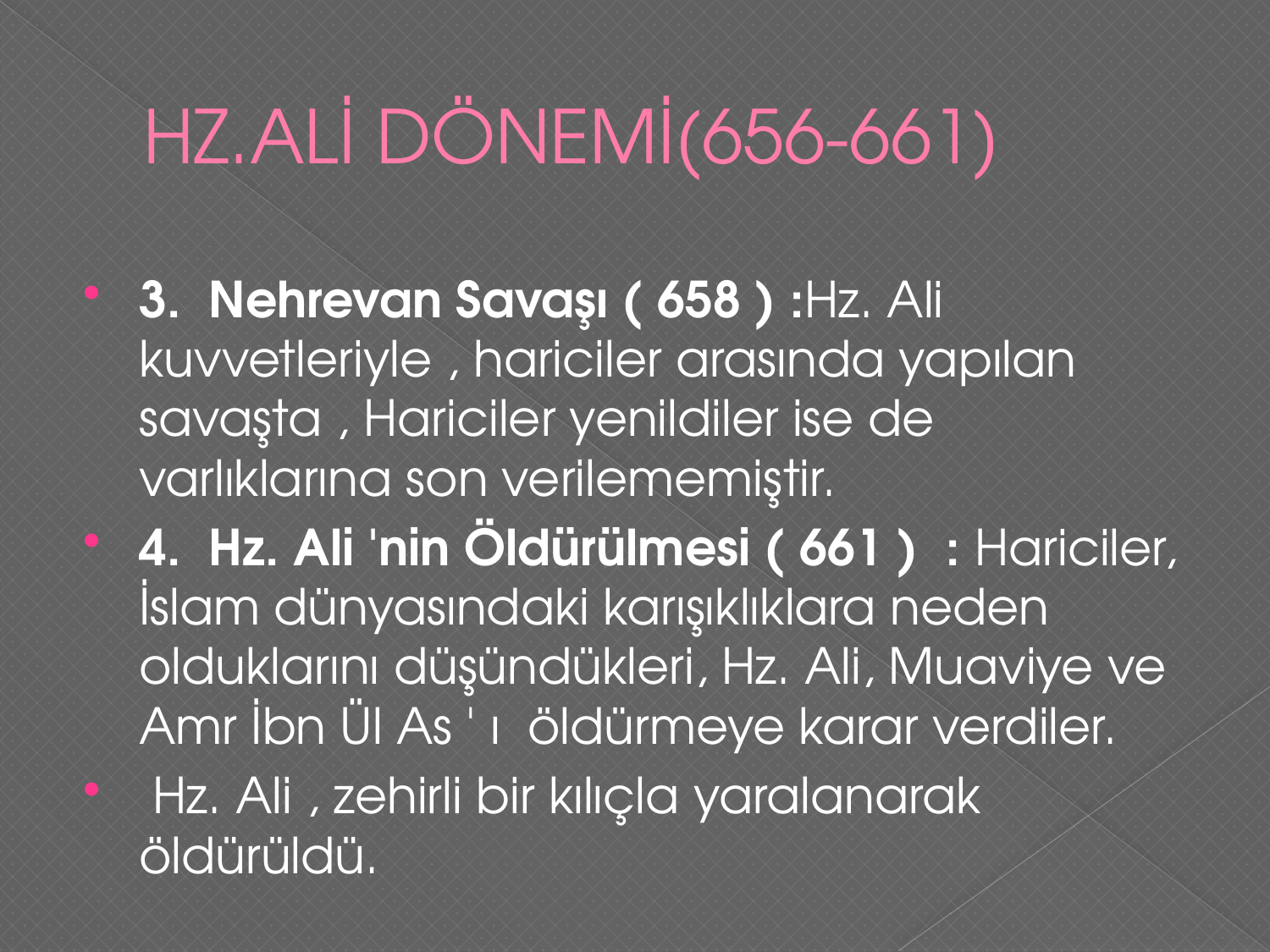

# HZ.ALİ DÖNEMİ(656-661)
3.  Nehrevan Savaşı ( 658 ) :Hz. Ali kuvvetleriyle , hariciler arasında yapılan savaşta , Hariciler yenildiler ise de varlıklarına son verilememiştir.
4.  Hz. Ali 'nin Öldürülmesi ( 661 )  : Hariciler, İslam dünyasındaki karışıklıklara neden olduklarını düşündükleri, Hz. Ali, Muaviye ve Amr İbn Ül As ' ı  öldürmeye karar verdiler.
 Hz. Ali , zehirli bir kılıçla yaralanarak öldürüldü.